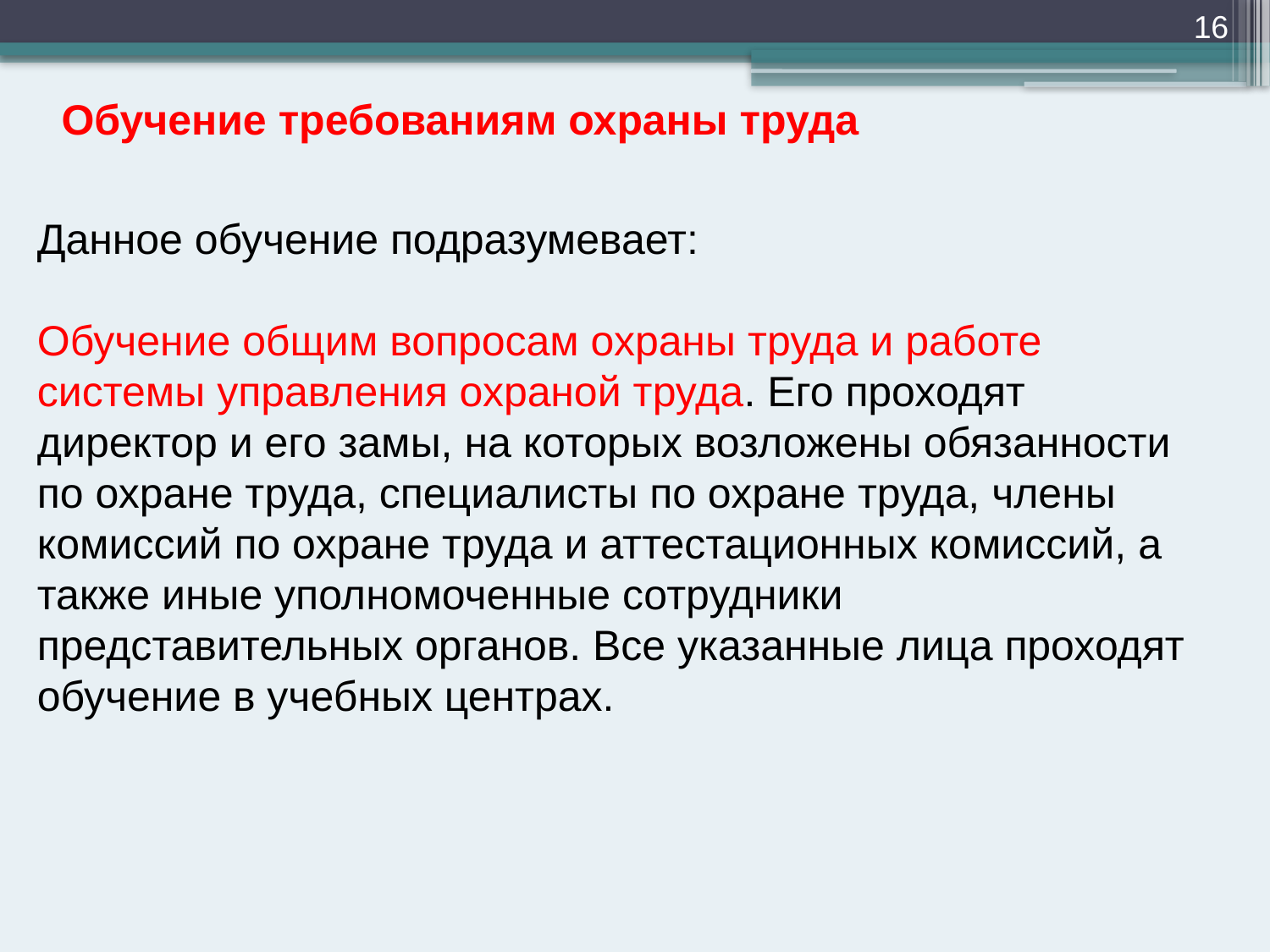

16
Обучение требованиям охраны труда
Данное обучение подразумевает:

Обучение общим вопросам охраны труда и работе системы управления охраной труда. Его проходят директор и его замы, на которых возложены обязанности по охране труда, специалисты по охране труда, члены комиссий по охране труда и аттестационных комиссий, а также иные уполномоченные сотрудники представительных органов. Все указанные лица проходят обучение в учебных центрах.